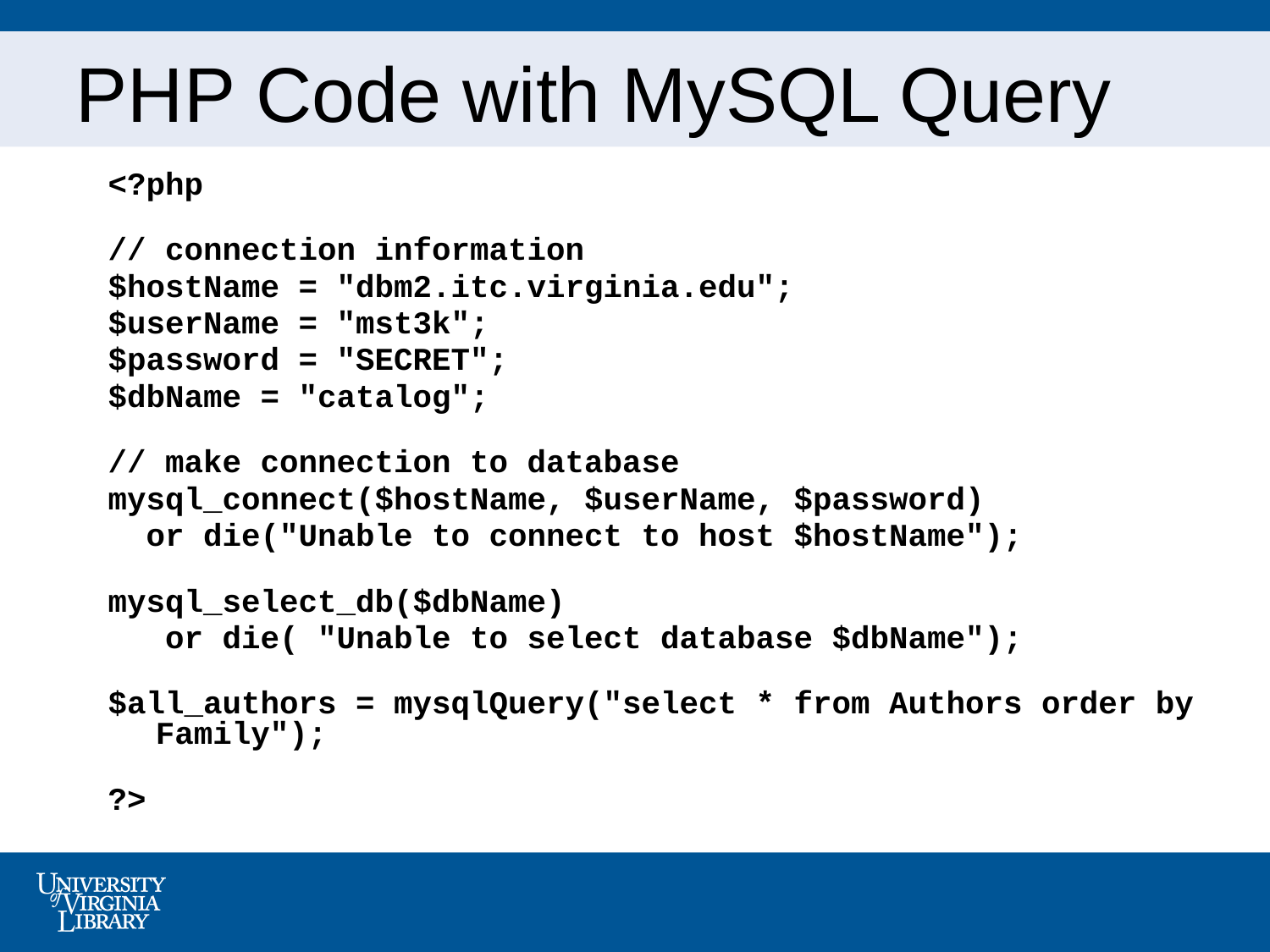

# PHP Code with MySQL Query
<?php

// connection information
$hostName = "dbm2.itc.virginia.edu";
$userName = "mst3k";
$password = "SECRET";
$dbName = "catalog";

// make connection to database
mysql_connect($hostName, $userName, $password)
  or die("Unable to connect to host $hostName");

mysql_select_db($dbName)
   or die( "Unable to select database $dbName");

$all_authors = mysqlQuery("select * from Authors order by Family");

?>